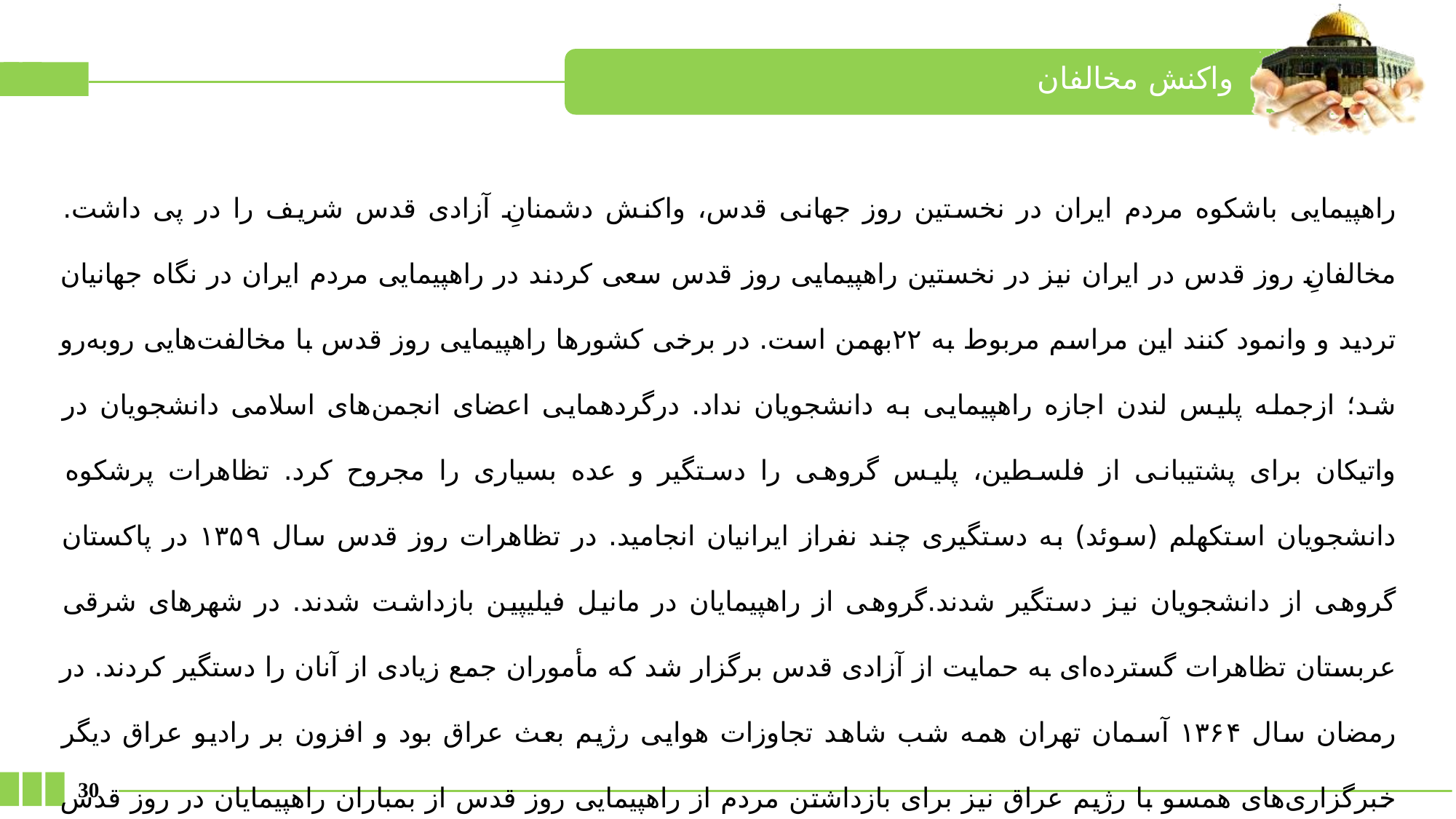

واکنش مخالفان

راهپیمایی‌ باشکوه مردم ایران در نخستین روز جهانی قدس، واکنش دشمنانِ آزادی قدس شریف را در پی داشت. مخالفانِ روز قدس در ایران نیز در نخستین راهپیمایی روز قدس سعی کردند در راهپیمایی مردم ایران در نگاه جهانیان تردید و وانمود کنند این مراسم مربوط به ۲۲بهمن است. در برخی کشورها راهپیمایی روز قدس با مخالفت‌هایی روبه‌رو شد؛ ازجمله پلیس لندن اجازه راهپیمایی به دانشجویان نداد. درگردهمایی اعضای انجمن‌های اسلامی دانشجویان در واتیکان برای پشتیبانی از فلسطین، پلیس گروهی را دستگیر و عده بسیاری را مجروح کرد. تظاهرات پرشکوه دانشجویان استکهلم (سوئد) به دستگیری چند نفراز ایرانیان انجامید. در تظاهرات روز قدس سال ۱۳۵۹ در پاکستان گروهی از دانشجویان نیز دستگیر شدند.گروهی از راهپیمایان در مانیل فیلیپین بازداشت شدند. در شهرهای شرقی عربستان تظاهرات گسترده‌ای به حمایت از آزادی قدس برگزار شد که مأموران جمع زیادی از آنان را دستگیر کردند. در رمضان سال ۱۳۶۴ آسمان تهران همه شب شاهد تجاوزات هوایی رژیم بعث عراق بود و افزون بر رادیو عراق دیگر خبرگزاری‌های همسو با رژیم عراق نیز برای بازداشتن مردم از راهپیمایی روز قدس از بمباران راهپیمایان در روز قدس خبر می‌دادند؛ ولی مردم با وجود همه تهدیدات، با جمعیت میلیونی در راهپیمایی شرکت کردندکه شگفتی
 ناظران جهان را در پی داشت.